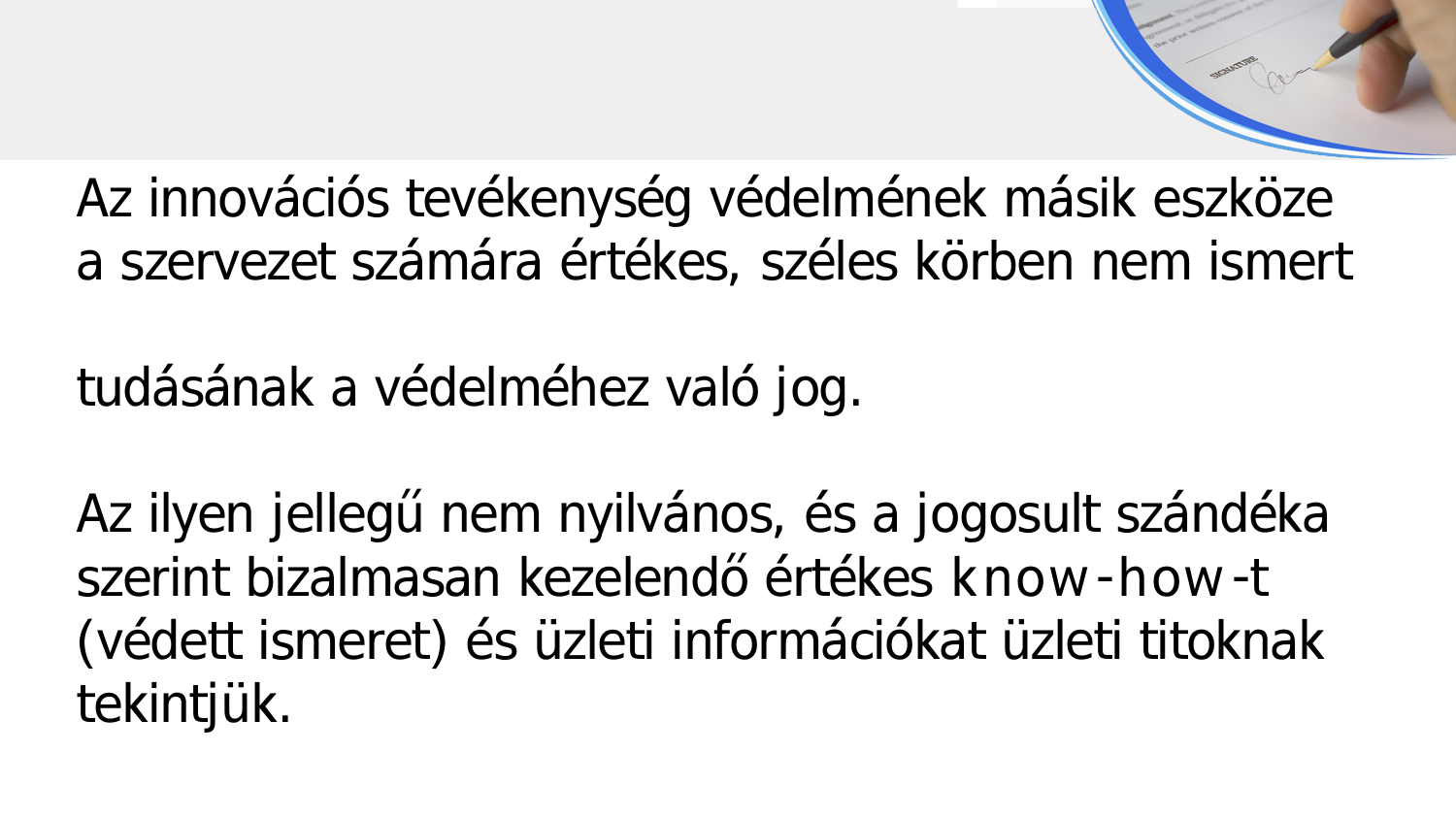

Az innovációs tevékenység védelmének másik eszköze a szervezet számára értékes, széles körben nem ismert
tudásának a védelméhez való jog.

Az ilyen jellegű nem nyilvános, és a jogosult szándéka
szerint bizalmasan kezelendő értékes know-how-t
(védett ismeret) és üzleti információkat üzleti titoknak tekintjük.